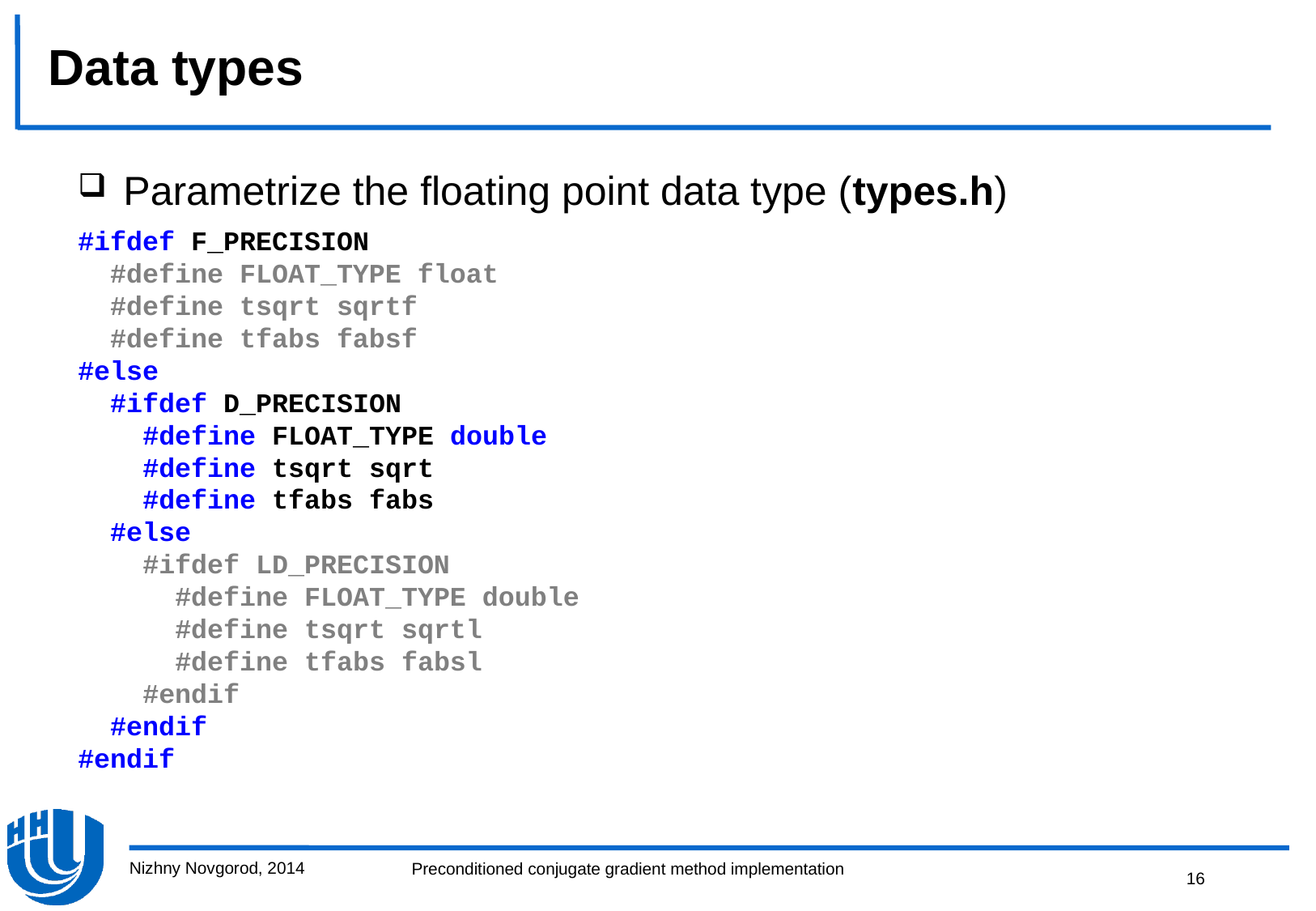

# Data types
Parametrize the floating point data type (types.h)
#ifdef F_PRECISION
  #define FLOAT_TYPE float
  #define tsqrt sqrtf
  #define tfabs fabsf
#else
  #ifdef D_PRECISION
    #define FLOAT_TYPE double
    #define tsqrt sqrt
    #define tfabs fabs
  #else
    #ifdef LD_PRECISION
      #define FLOAT_TYPE double
      #define tsqrt sqrtl
      #define tfabs fabsl
    #endif
  #endif
#endif

Nizhny Novgorod, 2014
16
Preconditioned conjugate gradient method implementation